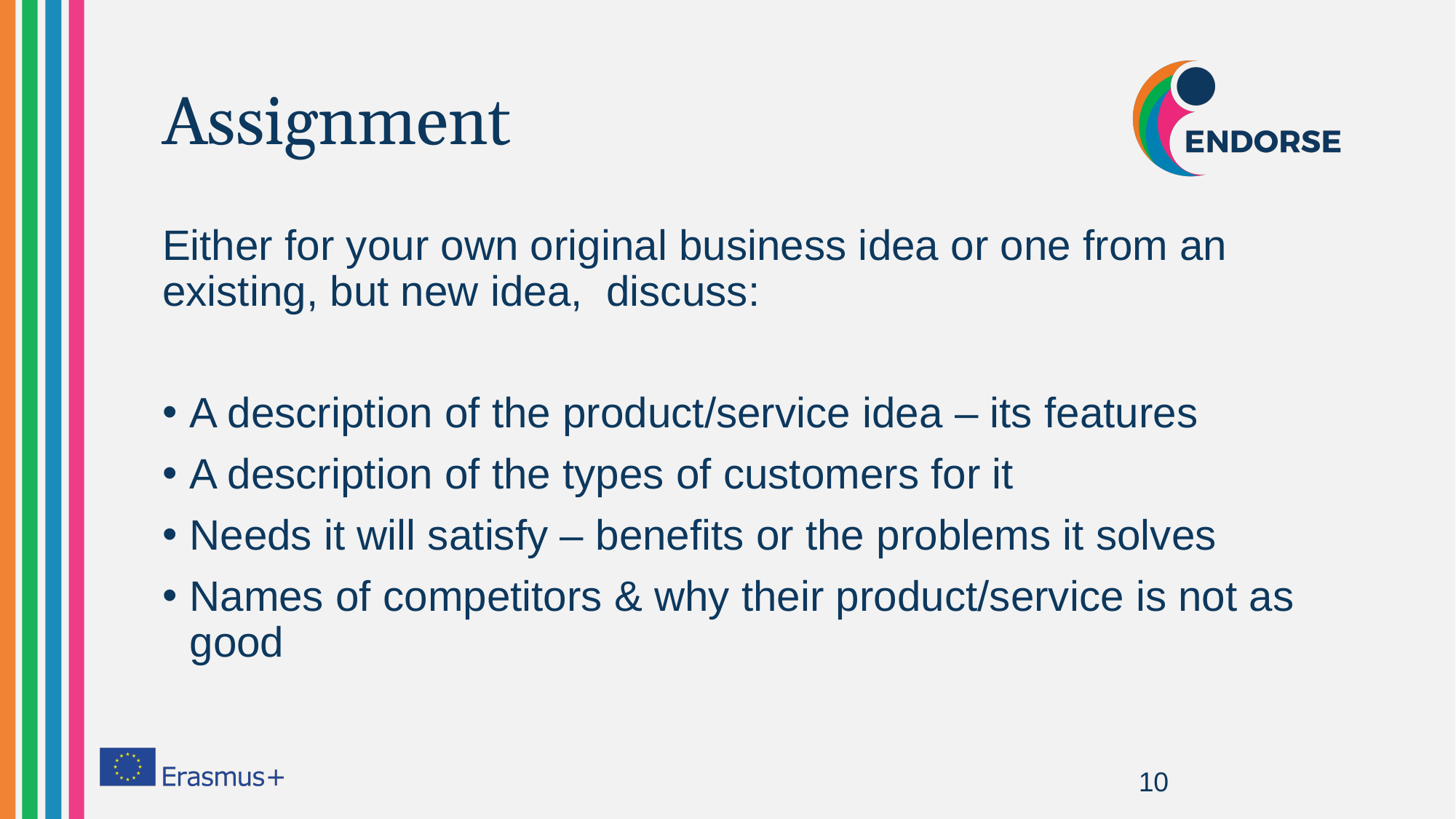

# Assignment
Either for your own original business idea or one from an existing, but new idea,  discuss:

A description of the product/service idea – its features
A description of the types of customers for it
Needs it will satisfy – benefits or the problems it solves
Names of competitors & why their product/service is not as good

10